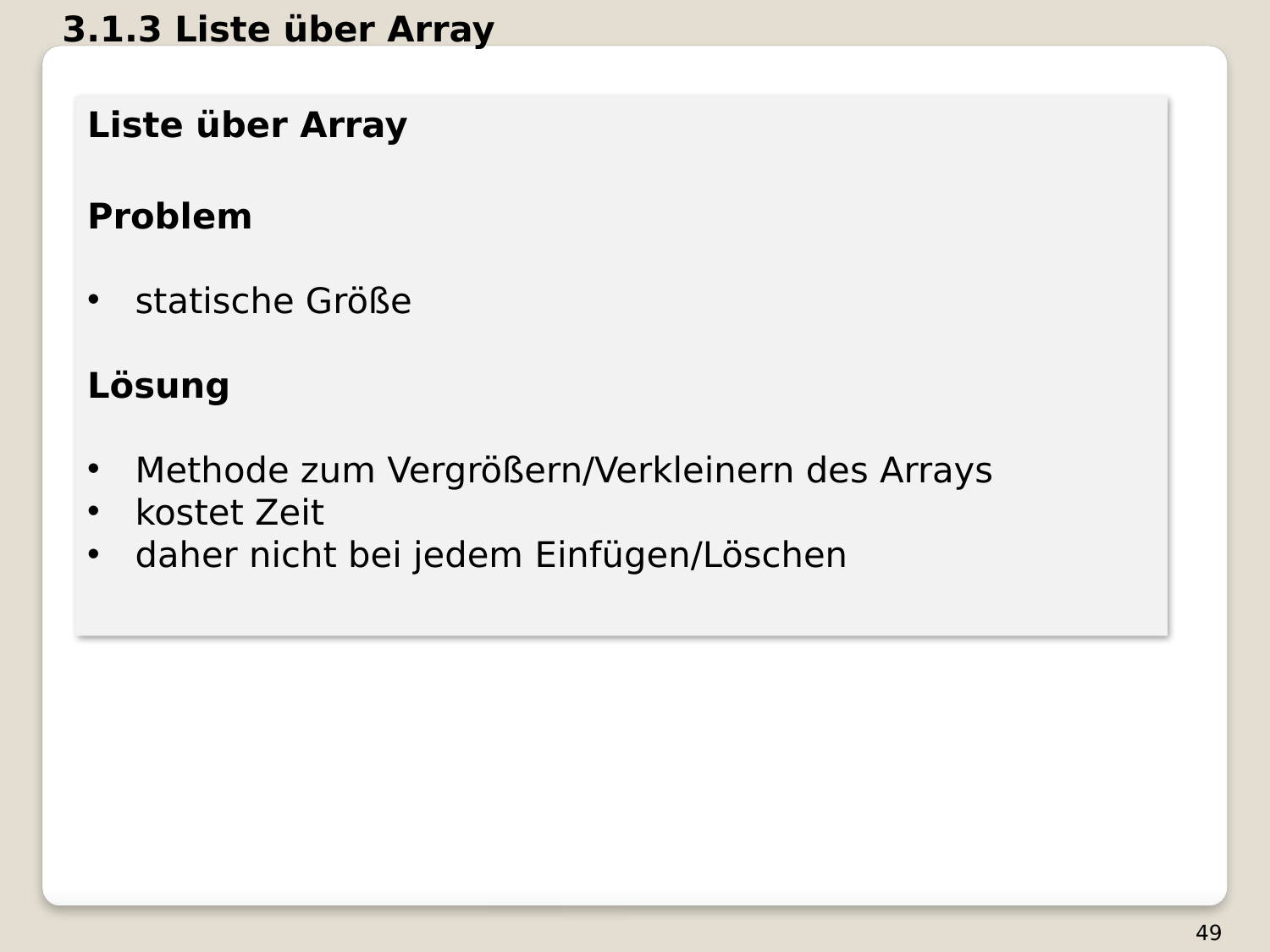

3.1.3 Liste über Array
Liste über Array

Problem

statische Größe

Lösung

Methode zum Vergrößern/Verkleinern des Arrays
kostet Zeit
daher nicht bei jedem Einfügen/Löschen